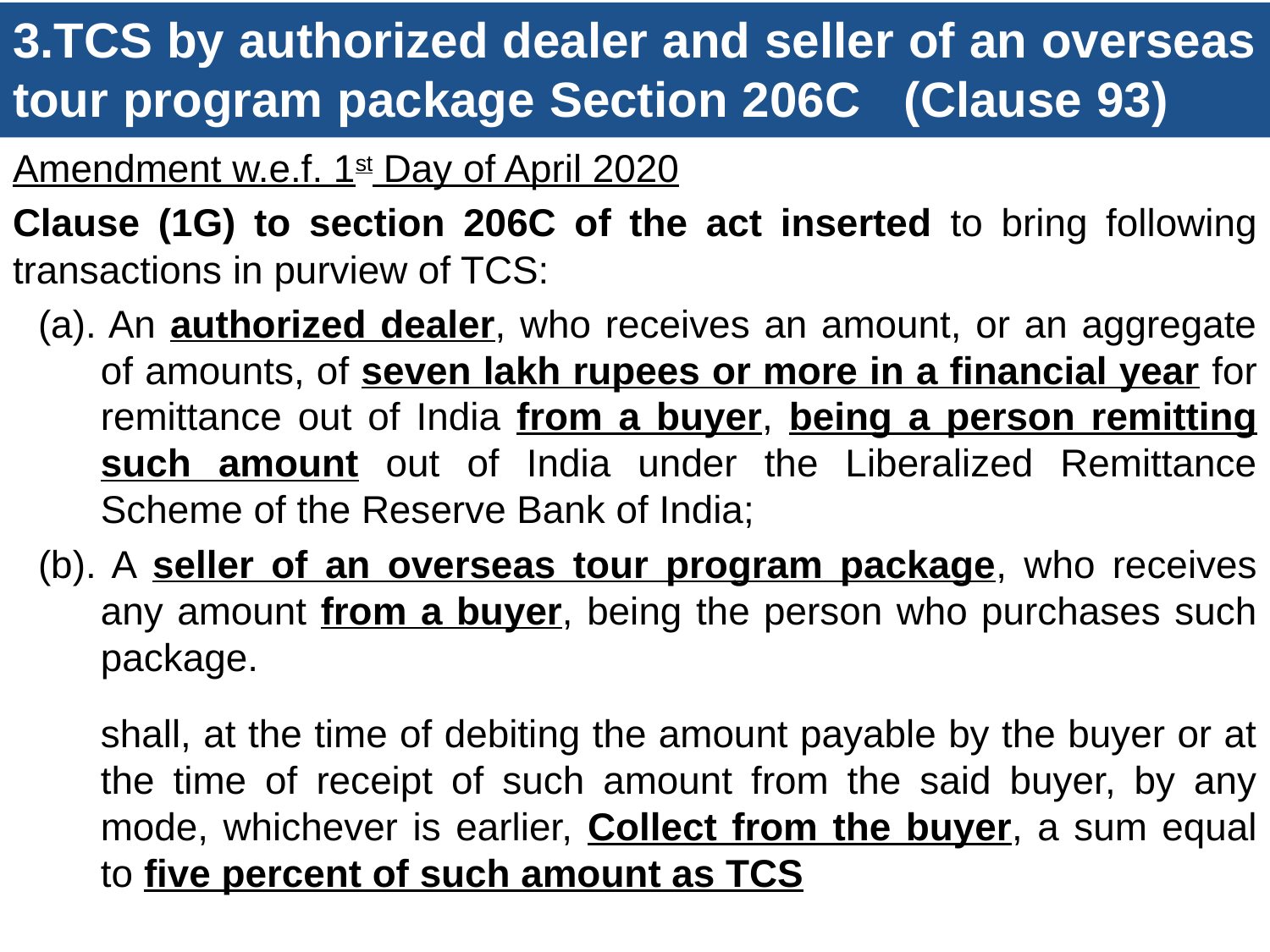

3.TCS by authorized dealer and seller of an overseas tour program package Section 206C   (Clause 93)
Amendment w.e.f. 1st Day of April 2020
Clause (1G) to section 206C of the act inserted to bring following transactions in purview of TCS:
(a). An authorized dealer, who receives an amount, or an aggregate of amounts, of seven lakh rupees or more in a financial year for remittance out of India from a buyer, being a person remitting such amount out of India under the Liberalized Remittance Scheme of the Reserve Bank of India;
(b). A seller of an overseas tour program package, who receives any amount from a buyer, being the person who purchases such package.

shall, at the time of debiting the amount payable by the buyer or at the time of receipt of such amount from the said buyer, by any mode, whichever is earlier, Collect from the buyer, a sum equal to five percent of such amount as TCS
114